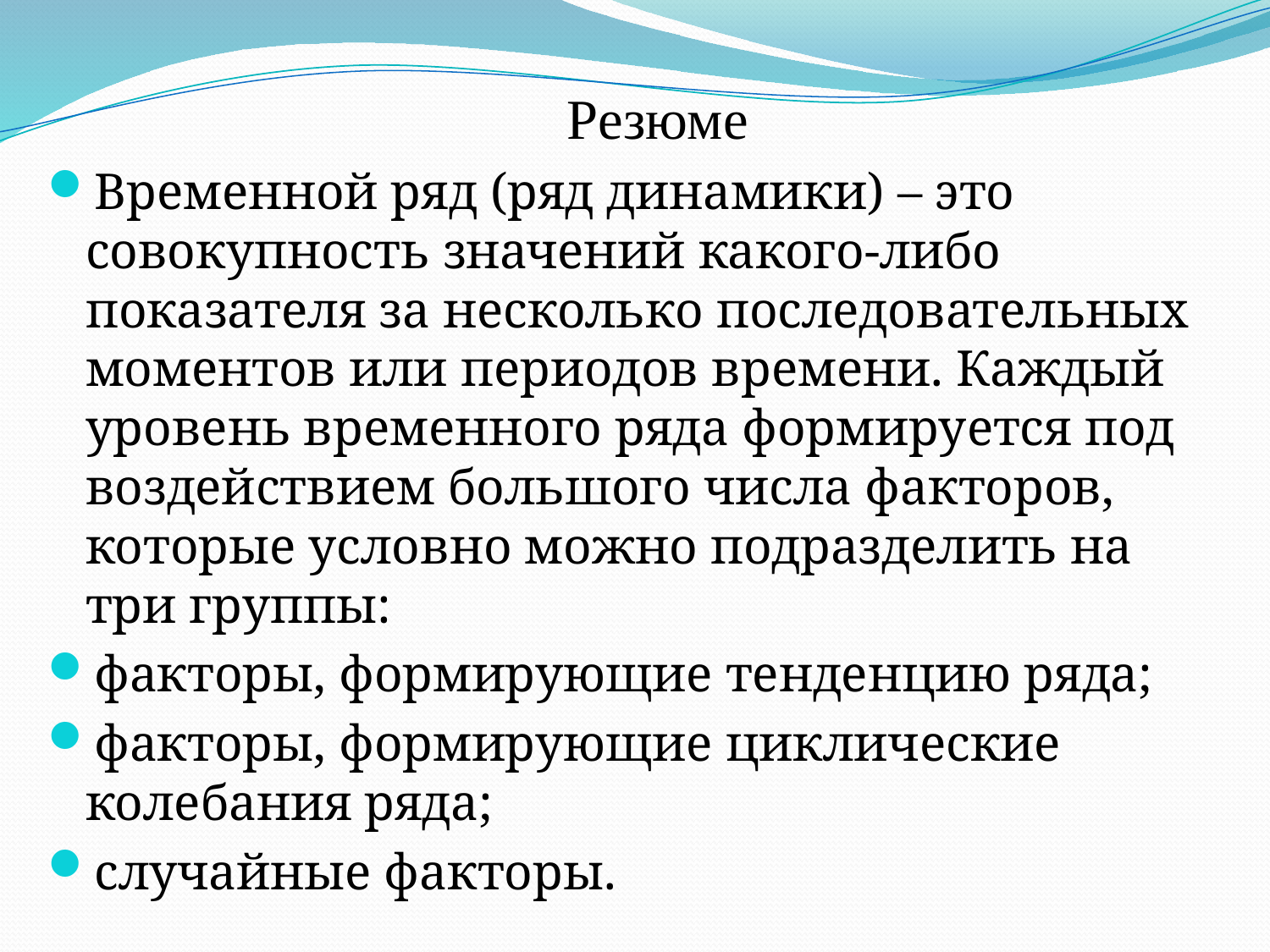

Резюме
Временной ряд (ряд динамики) – это совокупность значений какого-либо показателя за несколько последовательных моментов или периодов времени. Каждый уровень временного ряда формируется под воздействием большого числа факторов, которые условно можно подразделить на три группы:
факторы, формирующие тенденцию ряда;
факторы, формирующие циклические колебания ряда;
случайные факторы.